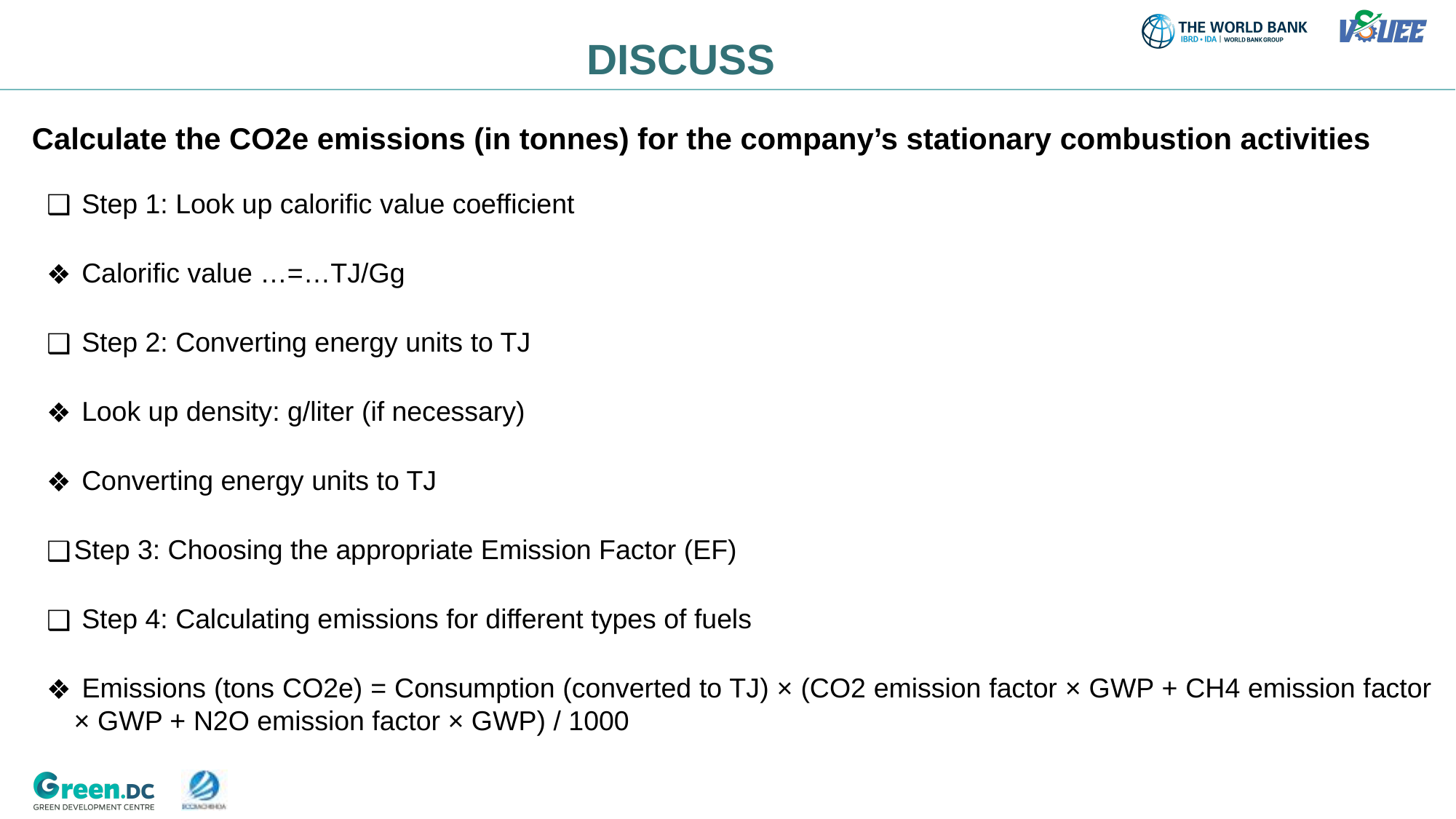

DISCUSS
Calculate the CO2e emissions (in tonnes) for the company’s stationary combustion activities
 Step 1: Look up calorific value coefficient
 Calorific value …=…TJ/Gg
 Step 2: Converting energy units to TJ
 Look up density: g/liter (if necessary)
 Converting energy units to TJ
Step 3: Choosing the appropriate Emission Factor (EF)
 Step 4: Calculating emissions for different types of fuels
 Emissions (tons CO2e) = Consumption (converted to TJ) × (CO2 emission factor × GWP + CH4 emission factor × GWP + N2O emission factor × GWP) / 1000